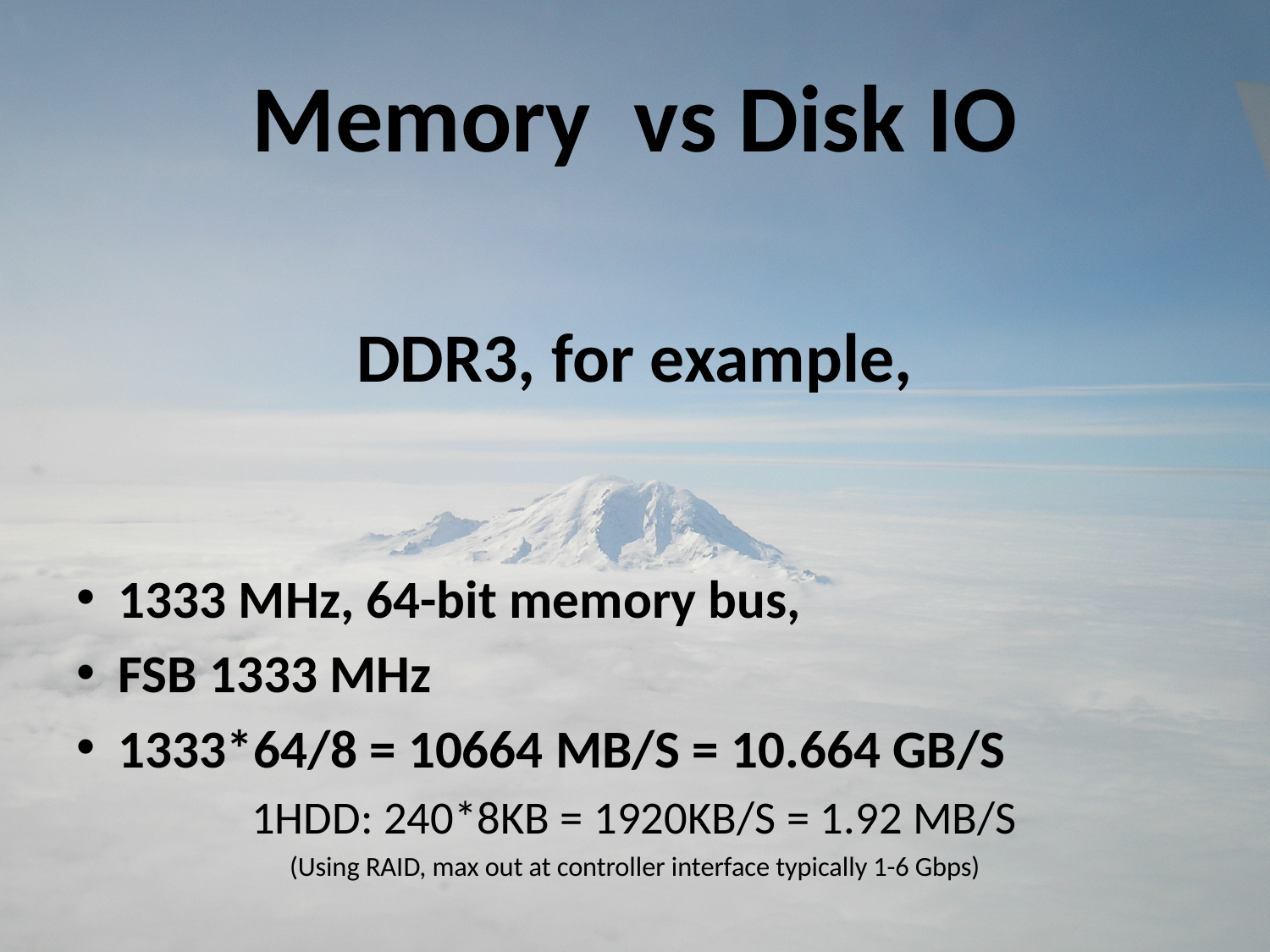

# Memory  vs Disk IO
DDR3, for example,

1333 MHz, 64-bit memory bus,
FSB 1333 MHz
1333*64/8 = 10664 MB/S = 10.664 GB/S
1HDD: 240*8KB = 1920KB/S = 1.92 MB/S
(Using RAID, max out at controller interface typically 1-6 Gbps)